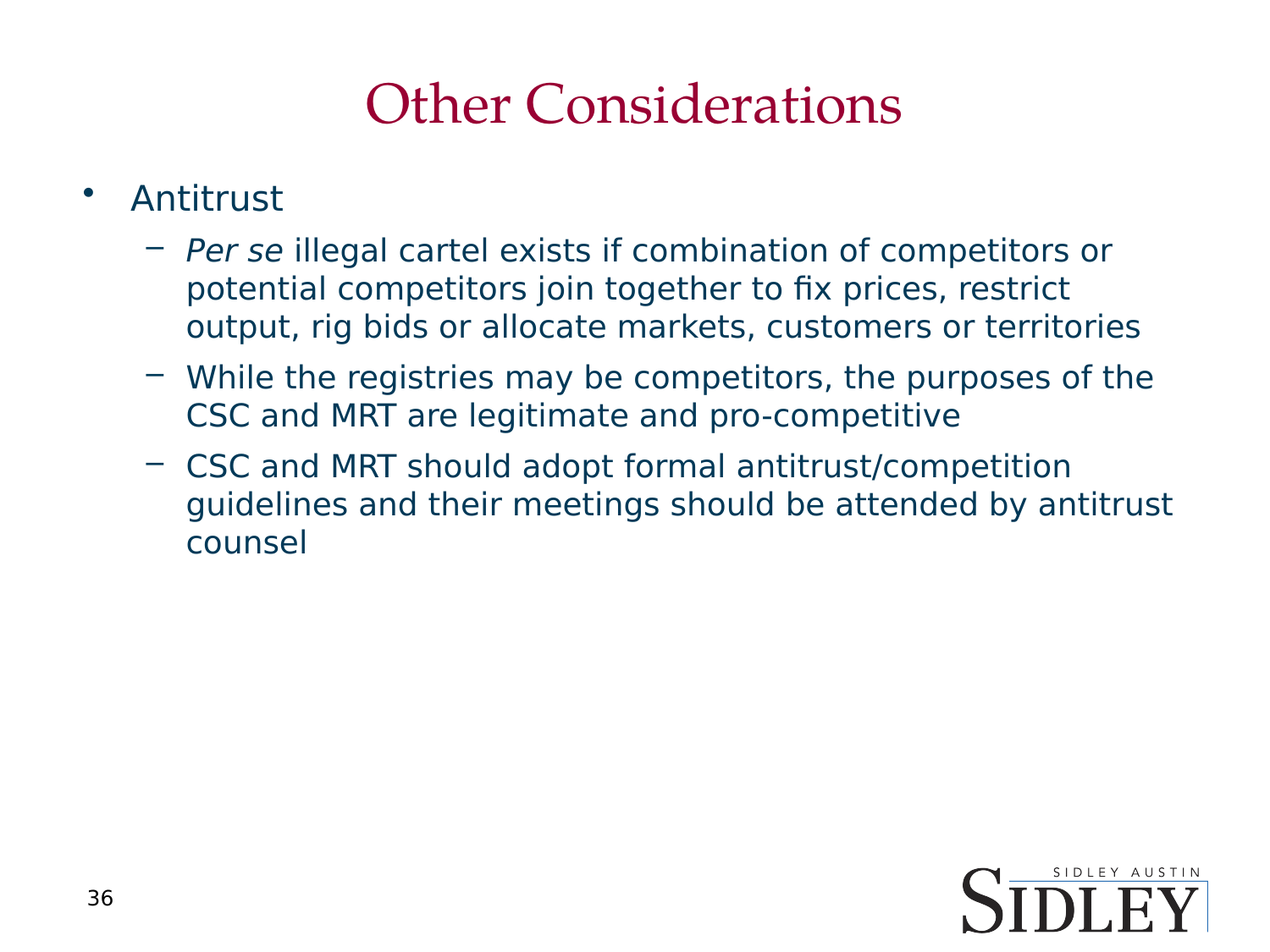

# Other Considerations
Antitrust
Per se illegal cartel exists if combination of competitors or potential competitors join together to fix prices, restrict output, rig bids or allocate markets, customers or territories
While the registries may be competitors, the purposes of the CSC and MRT are legitimate and pro-competitive
CSC and MRT should adopt formal antitrust/competition guidelines and their meetings should be attended by antitrust counsel

36